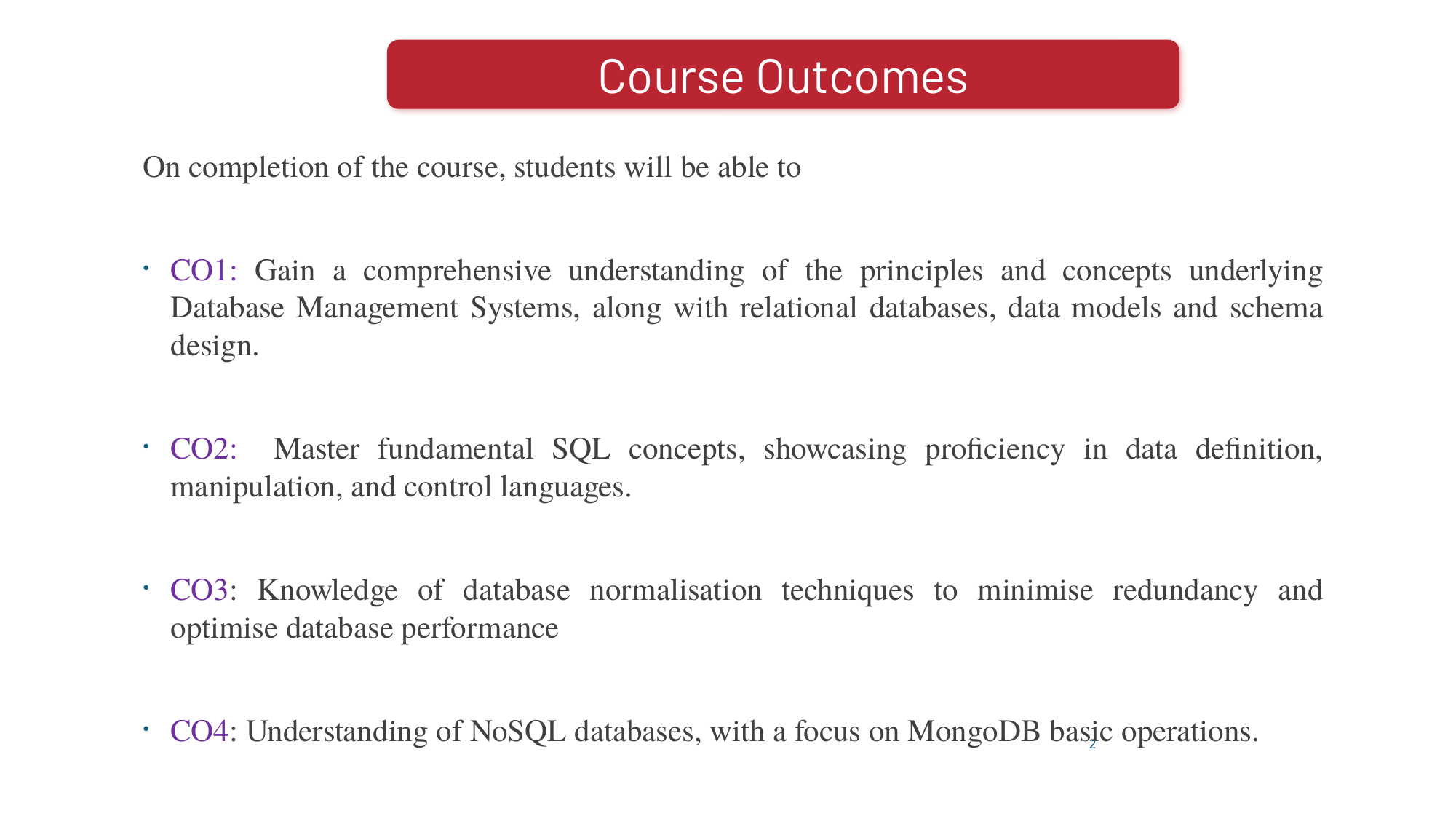

Course Outcomes
#
On completion of the course, students will be able to

CO1: Gain a comprehensive understanding of the principles and concepts underlying Database Management Systems, along with relational databases, data models and schema design.

CO2:  Master fundamental SQL concepts, showcasing proficiency in data definition, manipulation, and control languages.

CO3: Knowledge of database normalisation techniques to minimise redundancy and optimise database performance

CO4: Understanding of NoSQL databases, with a focus on MongoDB basic operations.

2